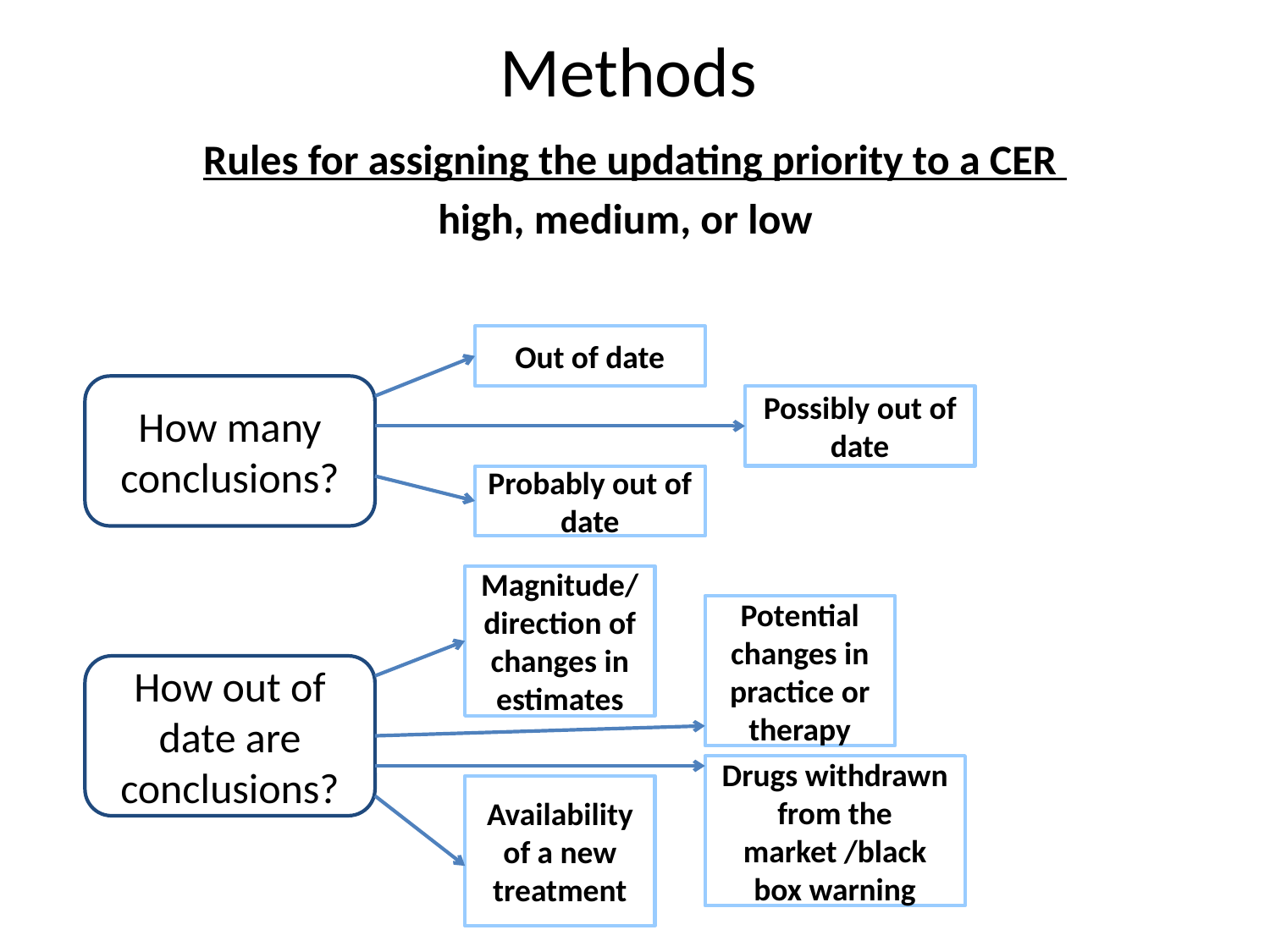

# Methods
Rules for assigning the updating priority to a CER
high, medium, or low

Out of date
How many conclusions?
Possibly out of date
Probably out of date
Magnitude/
direction of changes in estimates
Potential changes in practice or therapy
How out of date are conclusions?
Drugs withdrawn from the market /black box warning
Availability of a new treatment